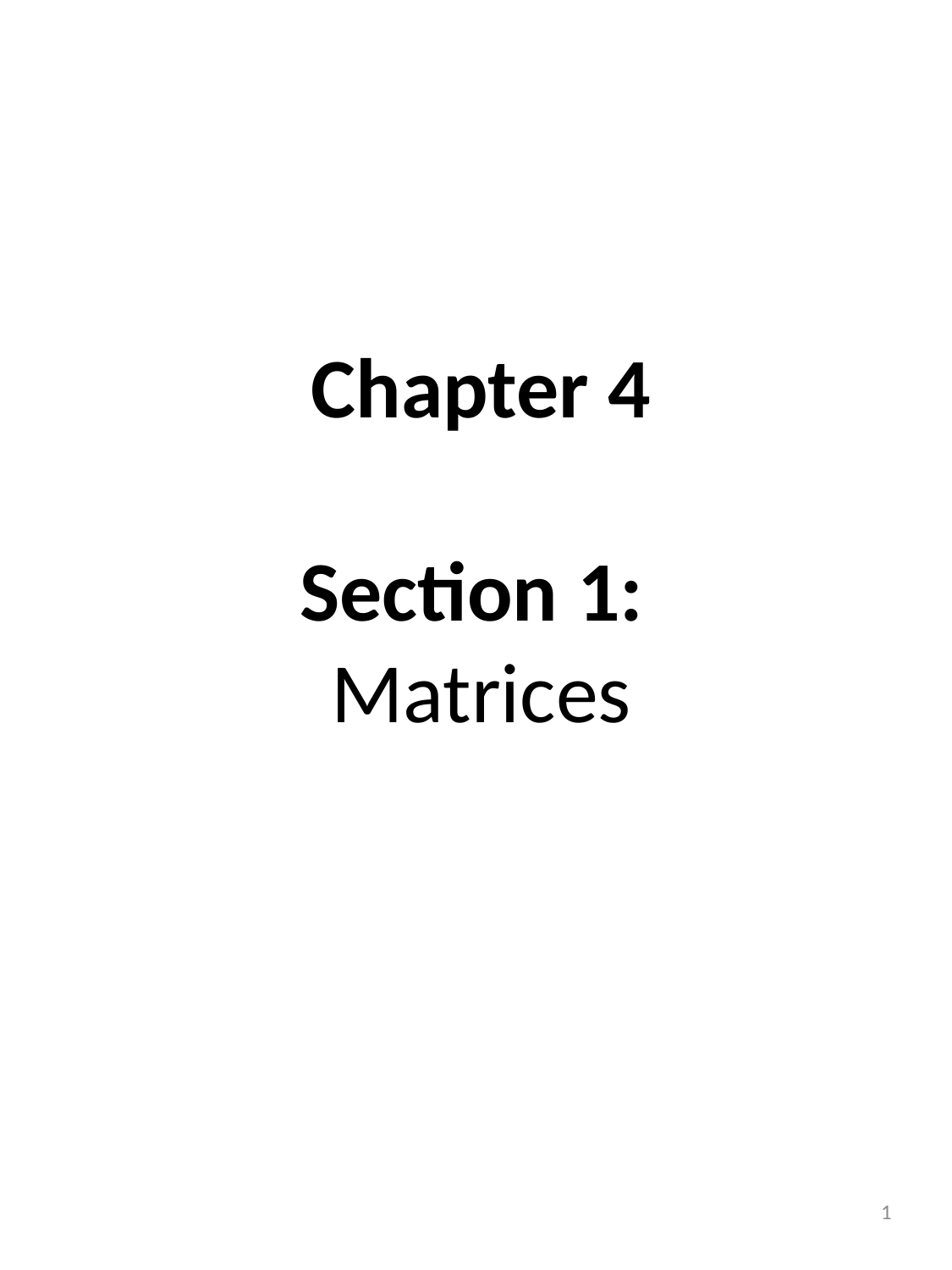

Chapter 4
 
Section 1:
Matrices
1